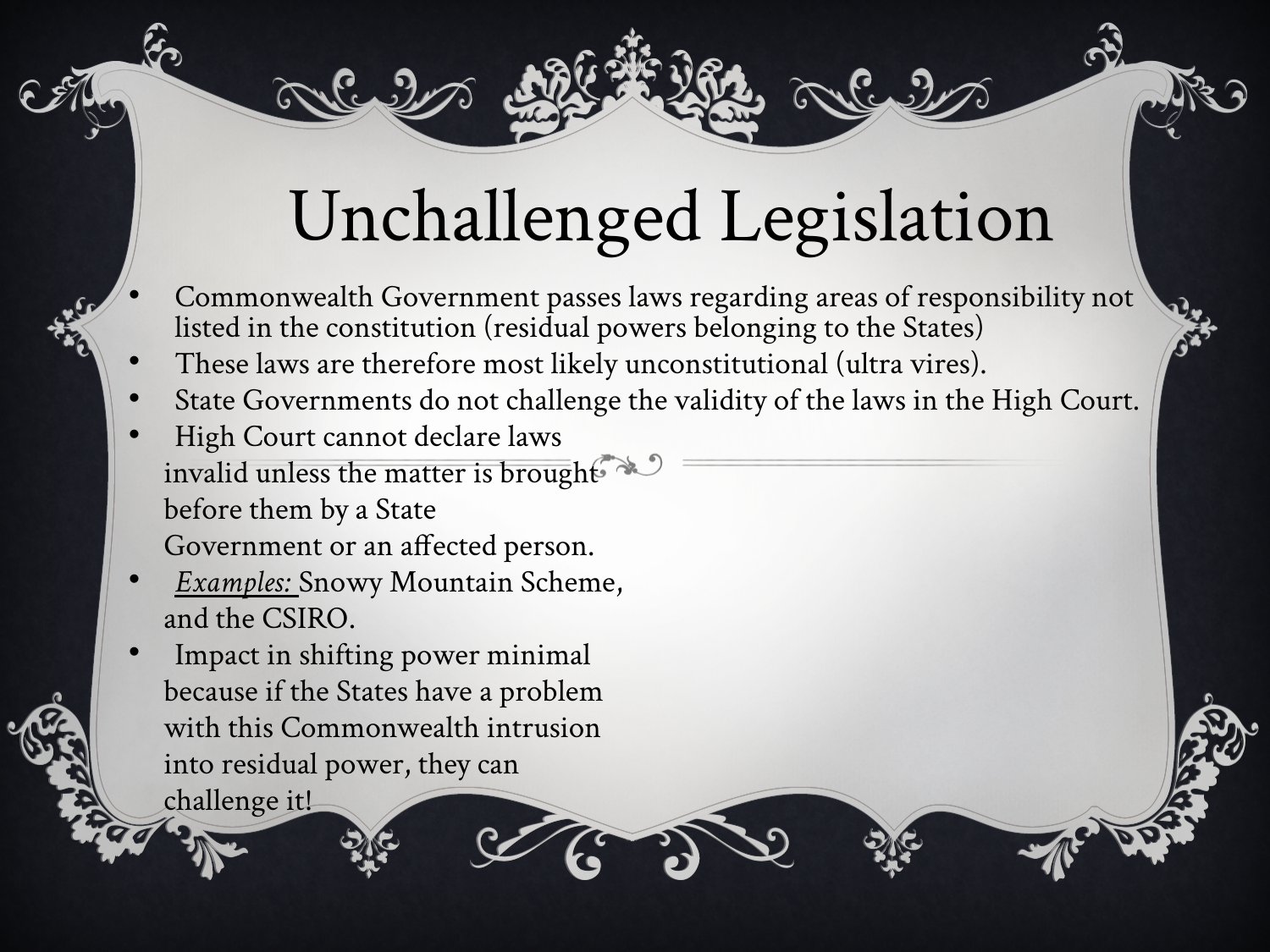

Unchallenged Legislation
Commonwealth Government passes laws regarding areas of responsibility not listed in the constitution (residual powers belonging to the States)
These laws are therefore most likely unconstitutional (ultra vires).
State Governments do not challenge the validity of the laws in the High Court.
High Court cannot declare laws
     invalid unless the matter is brought
     before them by a State
     Government or an affected person.
Examples: Snowy Mountain Scheme,
     and the CSIRO.
Impact in shifting power minimal
     because if the States have a problem
     with this Commonwealth intrusion
     into residual power, they can
     challenge it!